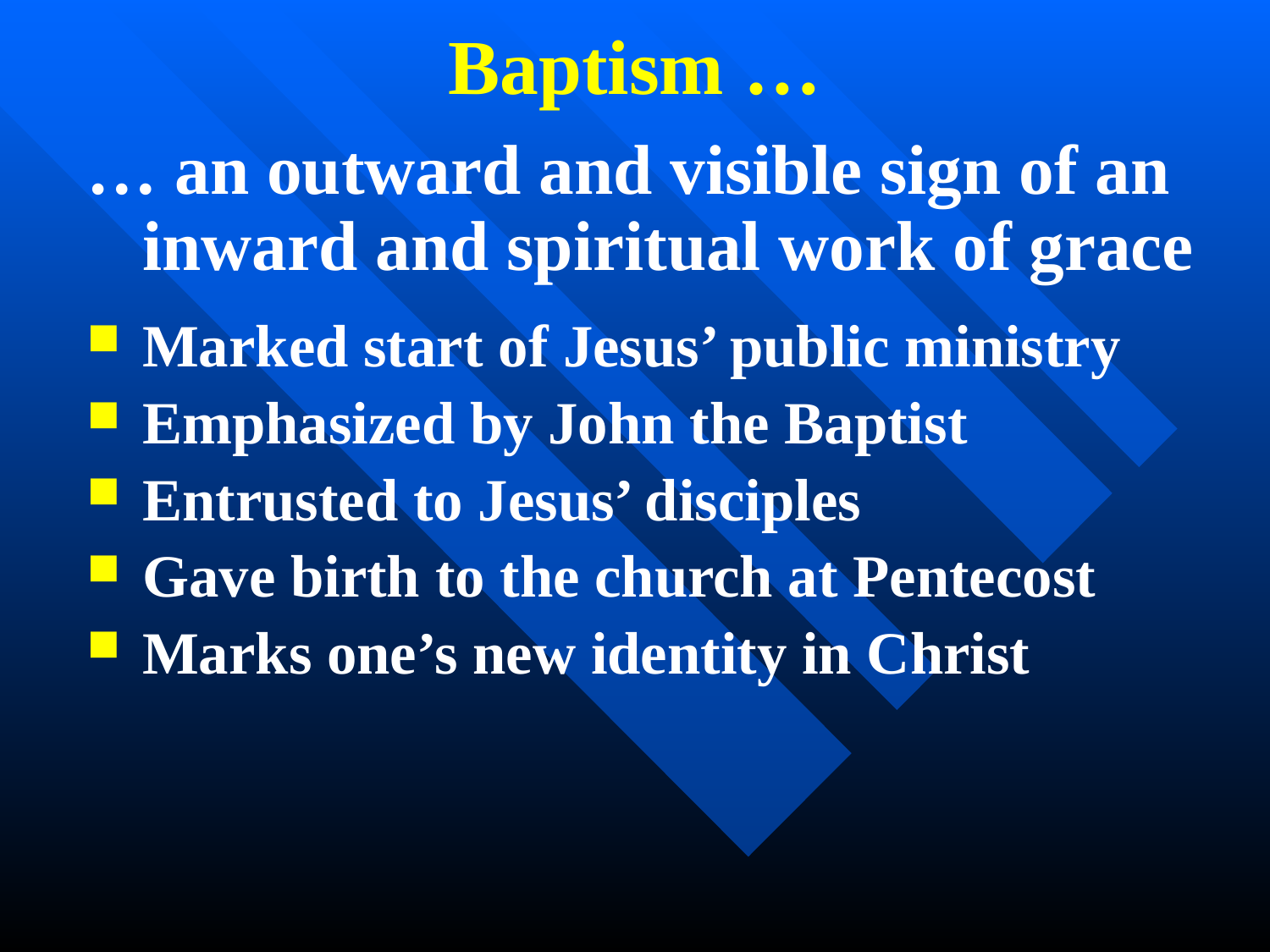

# Baptism …
… an outward and visible sign of an inward and spiritual work of grace

Marked start of Jesus’ public ministry
Emphasized by John the Baptist
Entrusted to Jesus’ disciples
Gave birth to the church at Pentecost
Marks one’s new identity in Christ